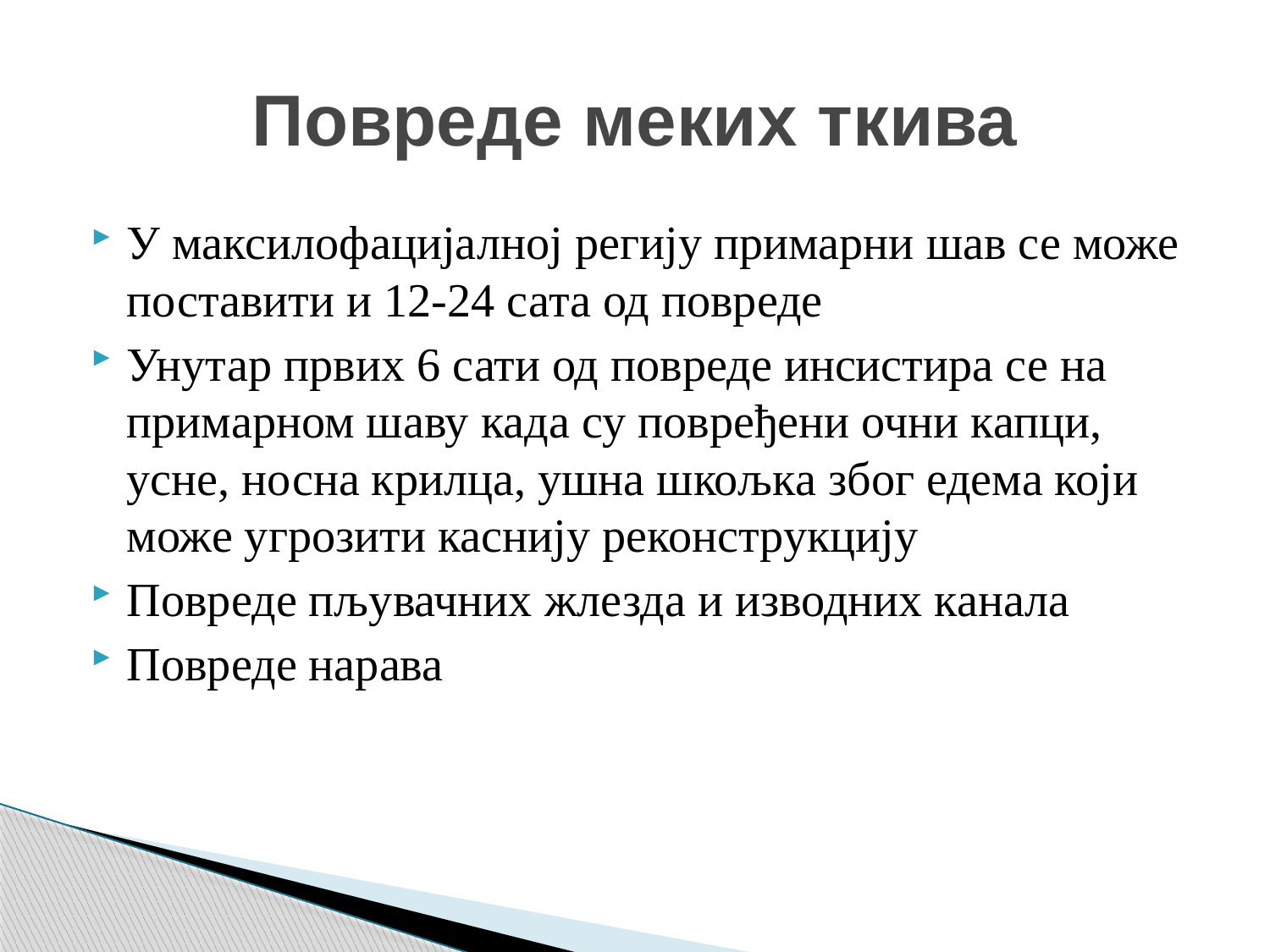

# Повреде меких ткива
У максилофацијалној регију примарни шав се може поставити и 12-24 сата од повреде
Унутар првих 6 сати од повреде инсистира се на примарном шаву када су повређени очни капци, усне, носна крилца, ушна шкољка због едема који може угрозити каснију реконструкцију
Повреде пљувачних жлезда и изводних канала
Повреде нарава